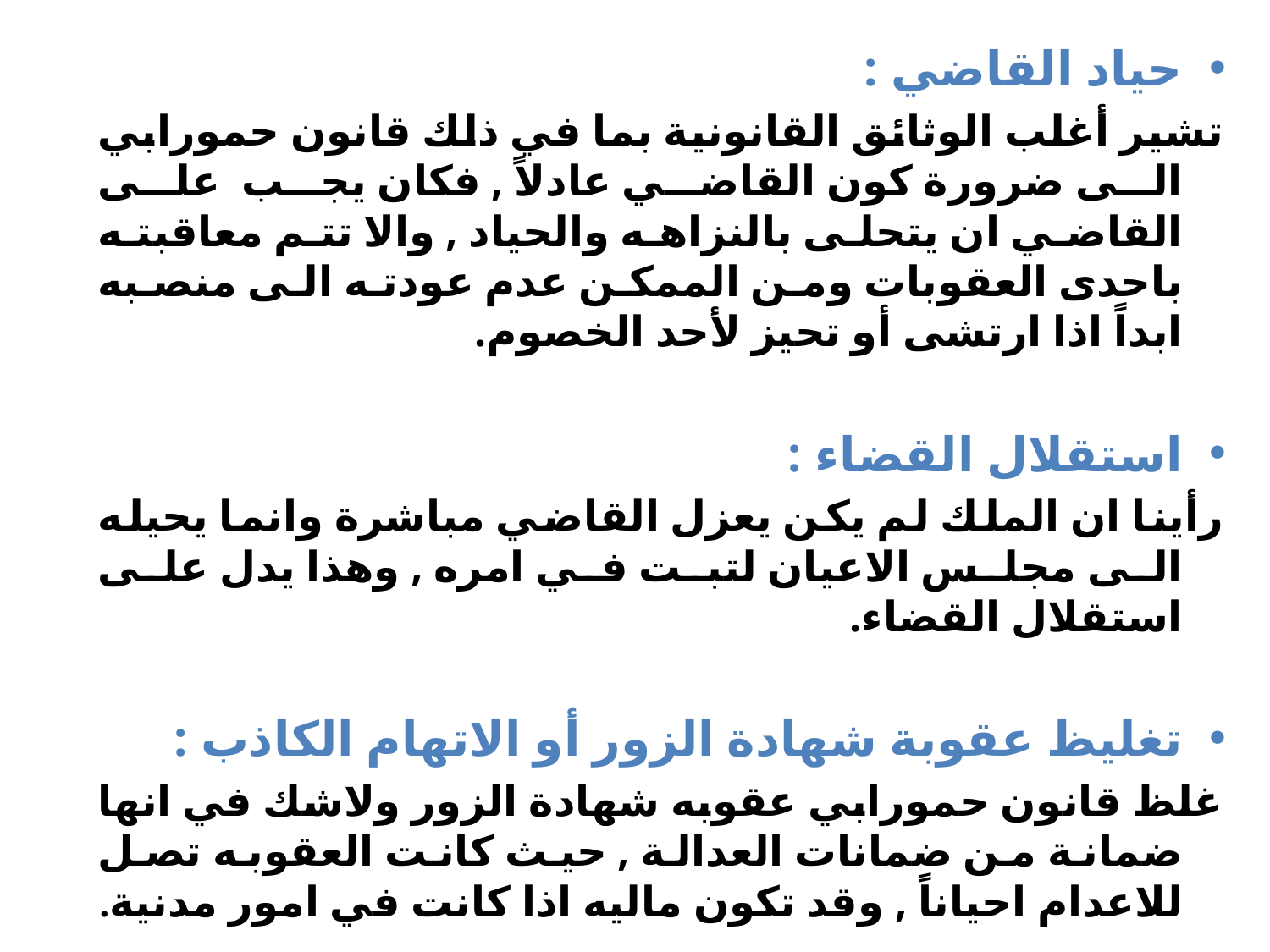

حياد القاضي :
تشير أغلب الوثائق القانونية بما في ذلك قانون حمورابي الى ضرورة كون القاضي عادلاً , فكان يجب  على القاضي ان يتحلى بالنزاهه والحياد , والا تتم معاقبته باحدى العقوبات ومن الممكن عدم عودته الى منصبه ابداً اذا ارتشى أو تحيز لأحد الخصوم.

استقلال القضاء :
رأينا ان الملك لم يكن يعزل القاضي مباشرة وانما يحيله الى مجلس الاعيان لتبت في امره , وهذا يدل على استقلال القضاء.

تغليظ عقوبة شهادة الزور أو الاتهام الكاذب :
غلظ قانون حمورابي عقوبه شهادة الزور ولاشك في انها ضمانة من ضمانات العدالة , حيث كانت العقوبه تصل للاعدام احياناً , وقد تكون ماليه اذا كانت في امور مدنية.